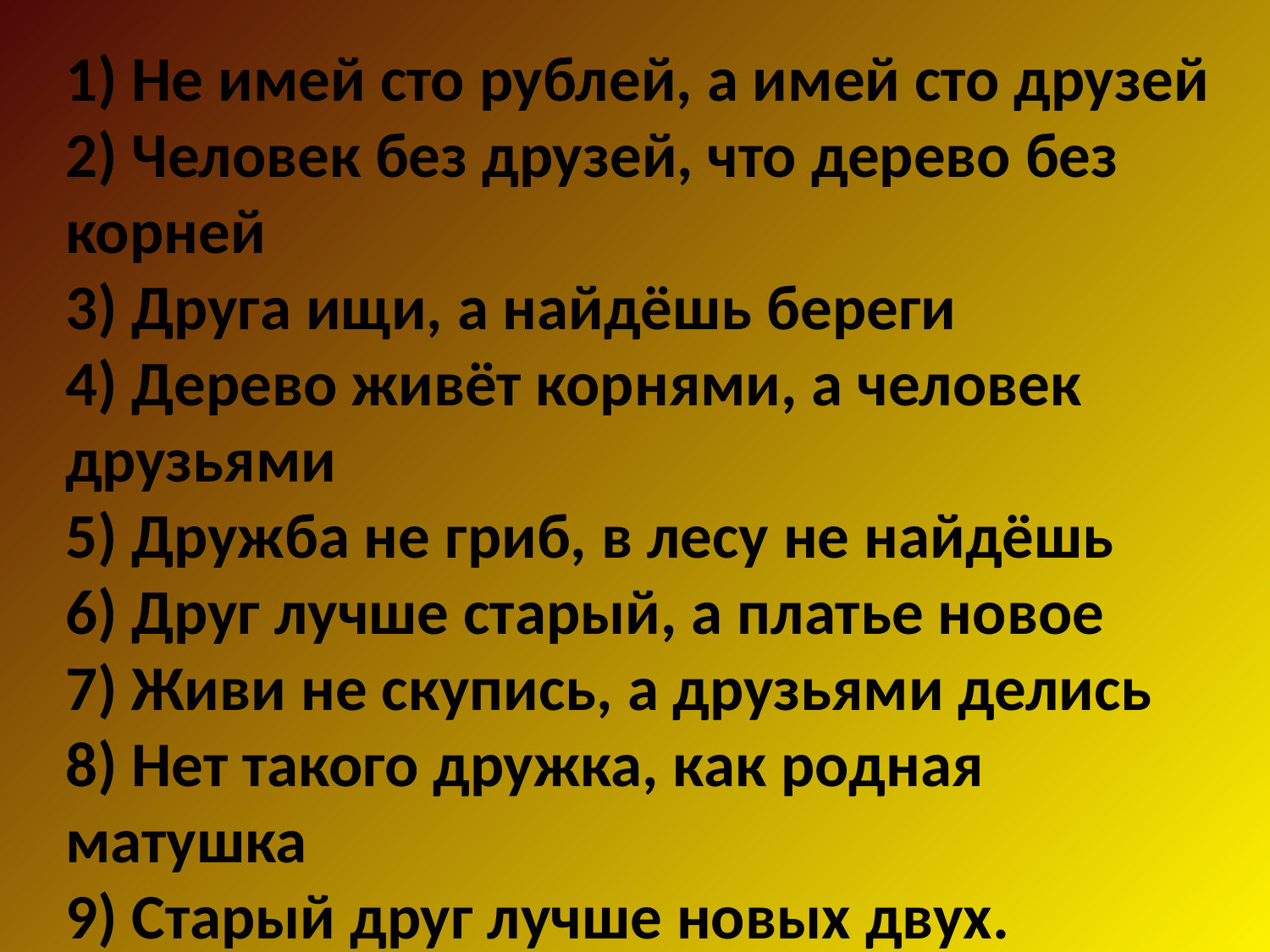

1) Не имей сто рублей, а имей сто друзей
2) Человек без друзей, что дерево без корней
3) Друга ищи, а найдёшь береги
4) Дерево живёт корнями, а человек  друзьями
5) Дружба не гриб, в лесу не найдёшь
6) Друг лучше старый, а платье новое
7) Живи не скупись, а друзьями делись
8) Нет такого дружка, как родная матушка
9) Старый друг лучше новых двух.